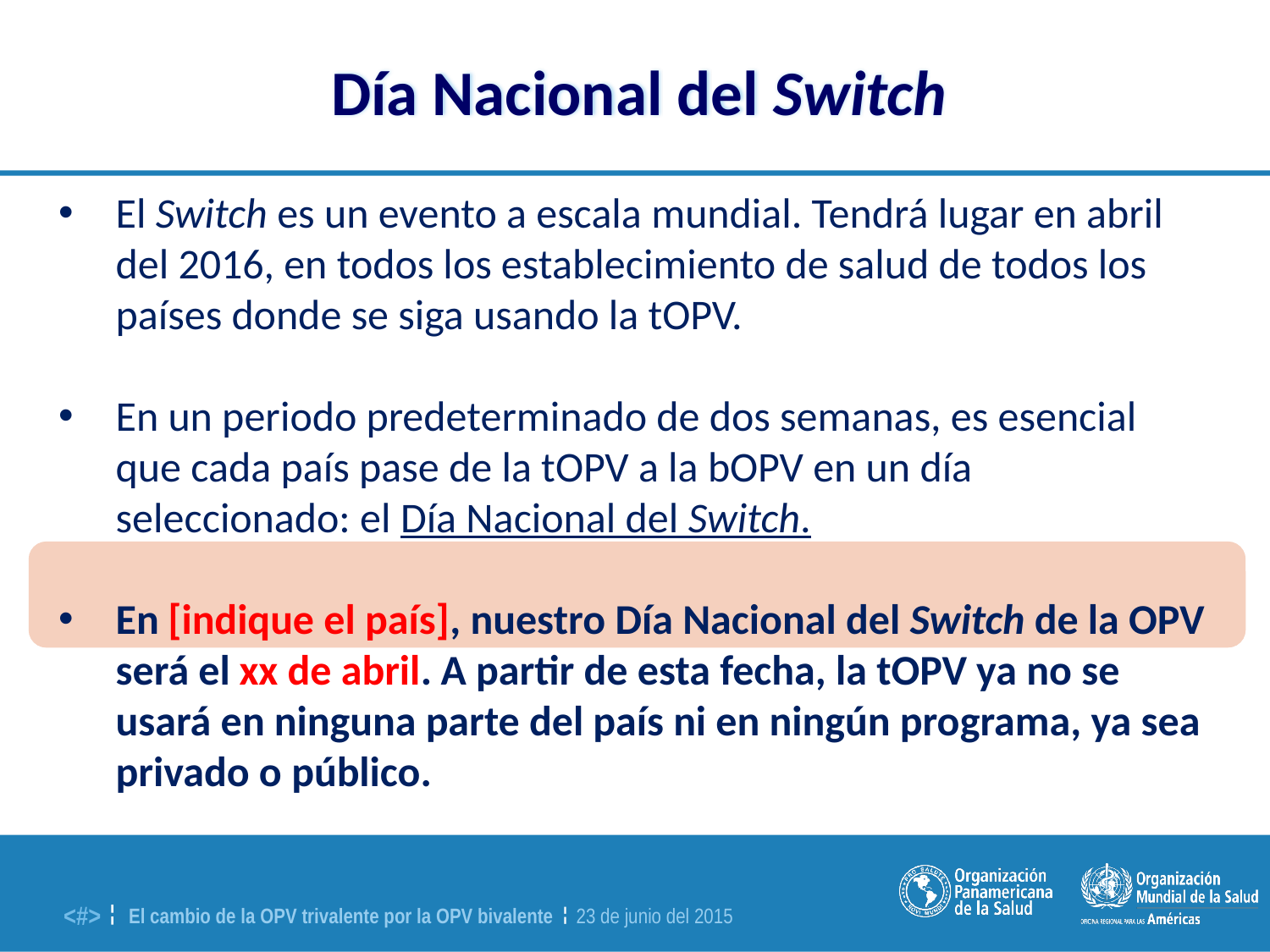

Día Nacional del Switch
El Switch es un evento a escala mundial. Tendrá lugar en abril del 2016, en todos los establecimiento de salud de todos los países donde se siga usando la tOPV.

En un periodo predeterminado de dos semanas, es esencial que cada país pase de la tOPV a la bOPV en un día seleccionado: el Día Nacional del Switch.

En [indique el país], nuestro Día Nacional del Switch de la OPV será el xx de abril. A partir de esta fecha, la tOPV ya no se usará en ninguna parte del país ni en ningún programa, ya sea privado o público.